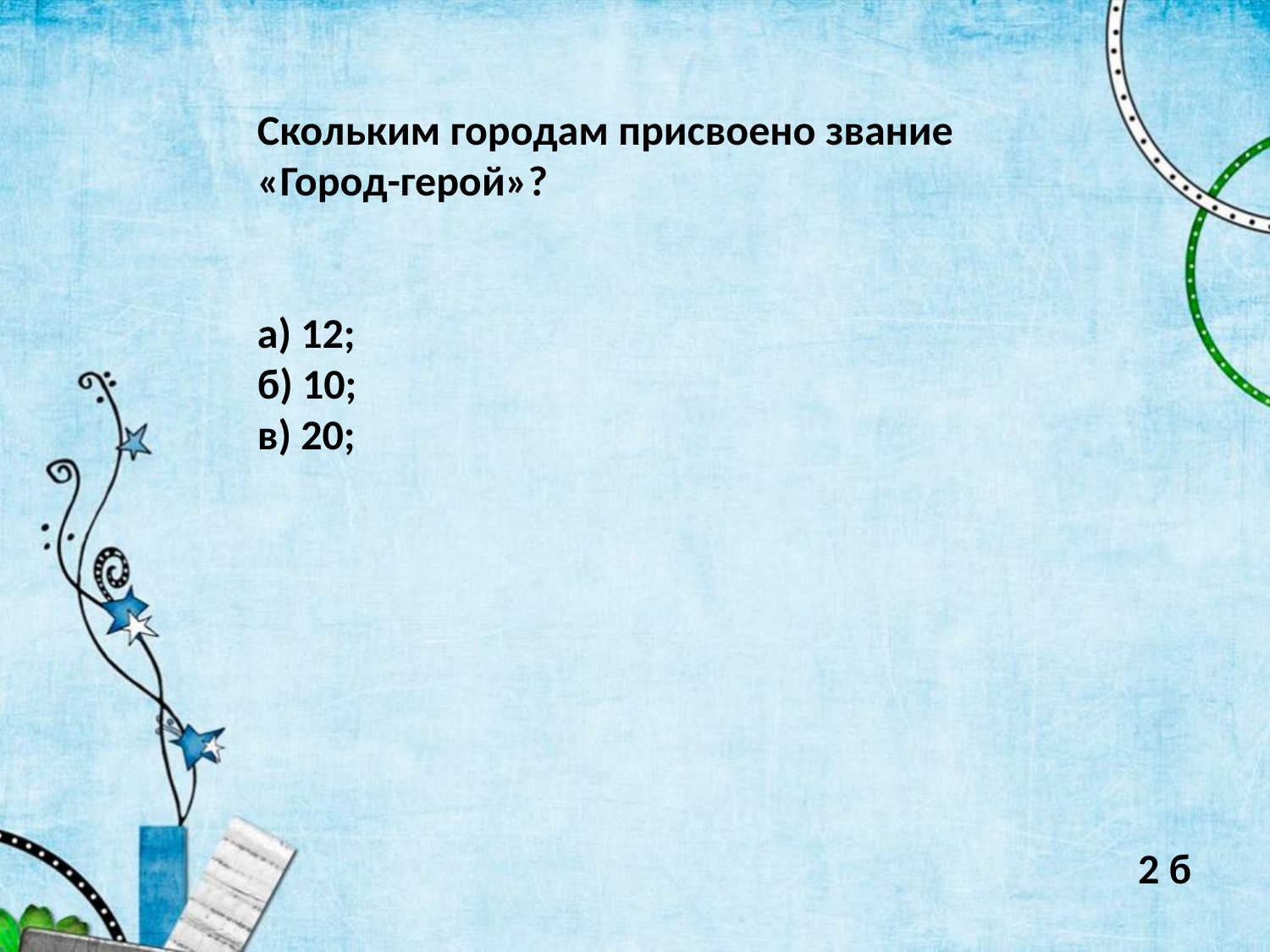

Скольким городам присвоено звание «Город-герой»?

а) 12;
б) 10;
в) 20;
2 б